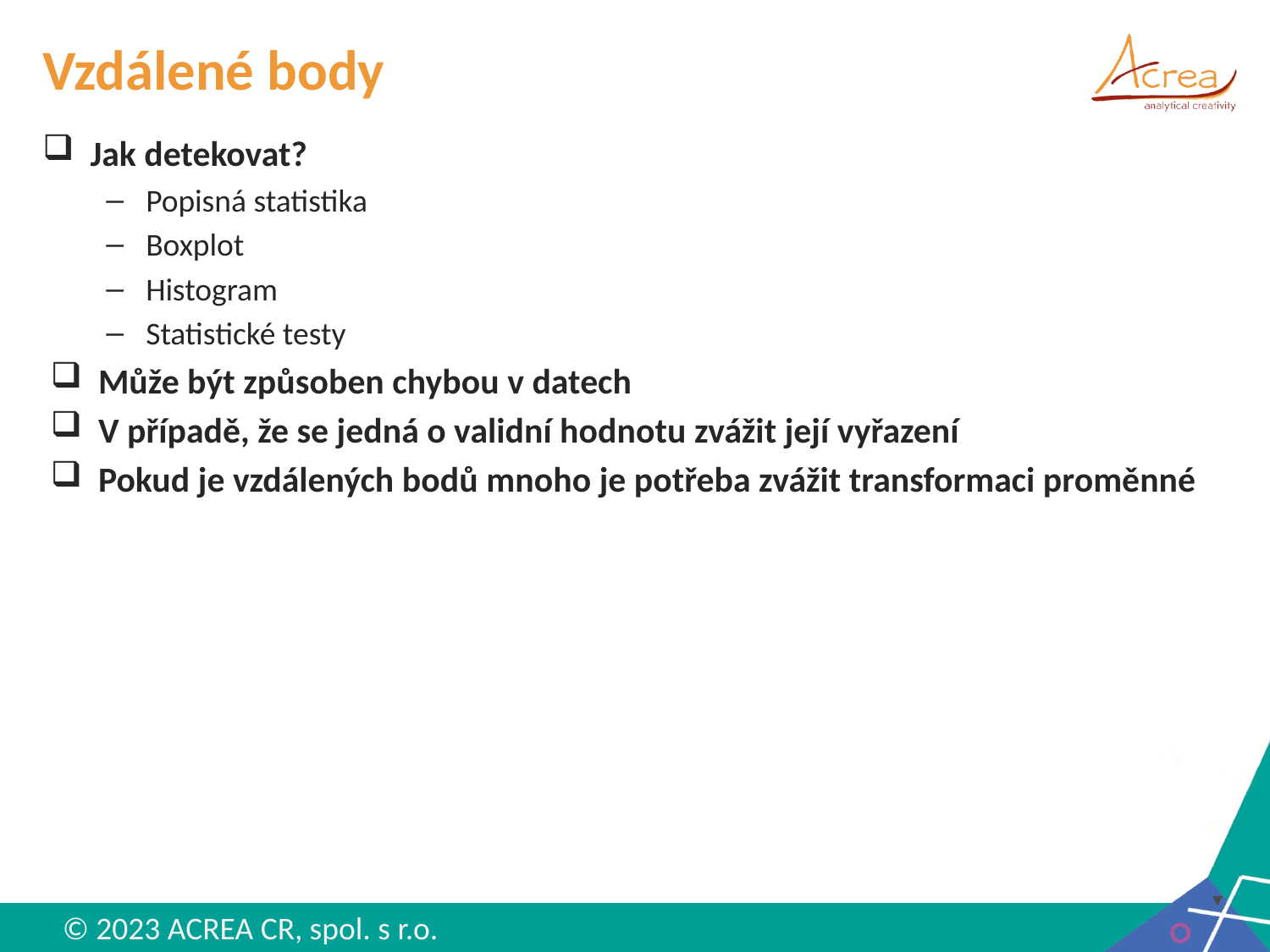

# Vzdálené body
Jak detekovat?
Popisná statistika
Boxplot
Histogram
Statistické testy
Může být způsoben chybou v datech
V případě, že se jedná o validní hodnotu zvážit její vyřazení
Pokud je vzdálených bodů mnoho je potřeba zvážit transformaci proměnné